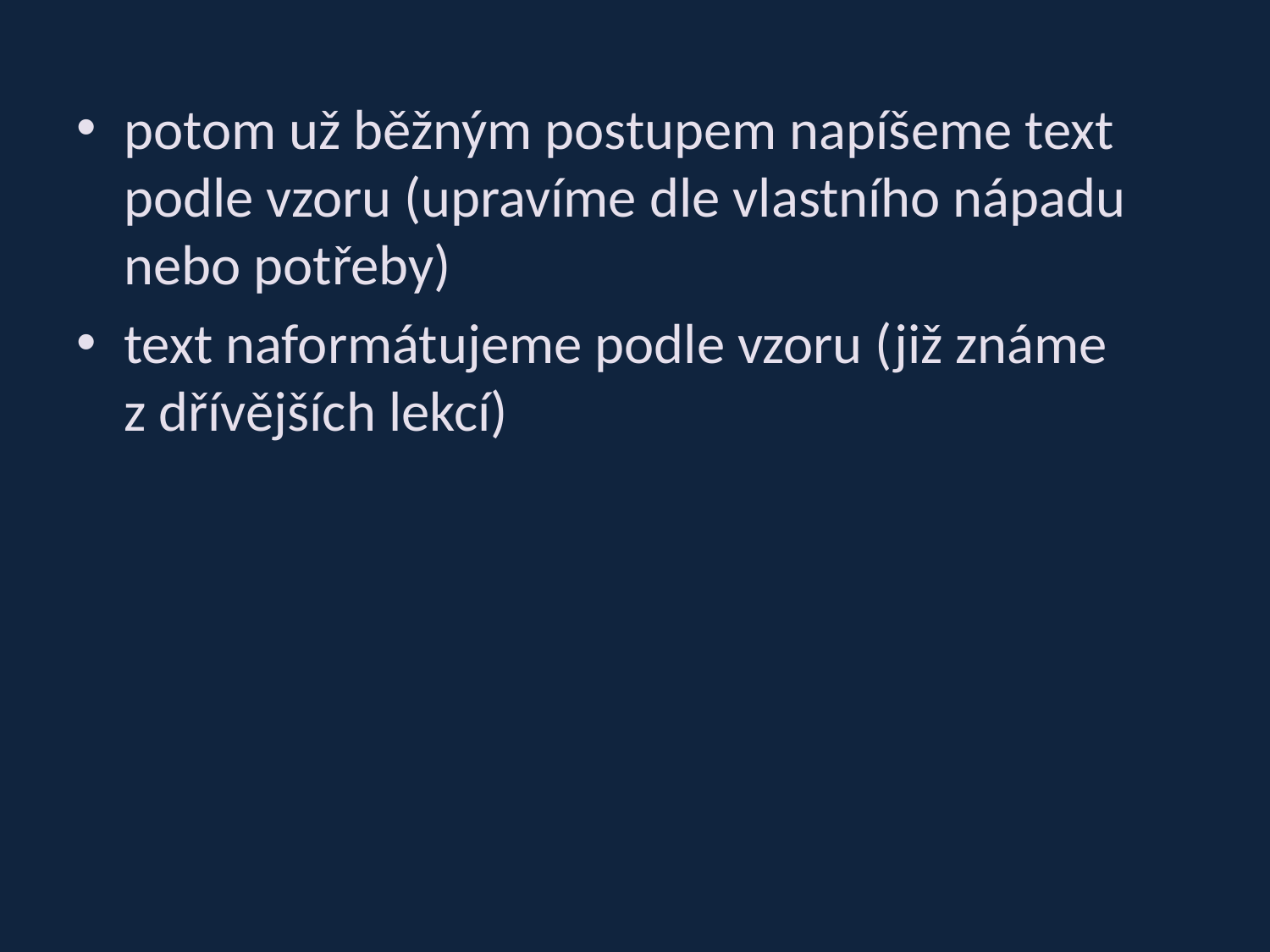

potom už běžným postupem napíšeme text podle vzoru (upravíme dle vlastního nápadu nebo potřeby)
text naformátujeme podle vzoru (již známe z dřívějších lekcí)